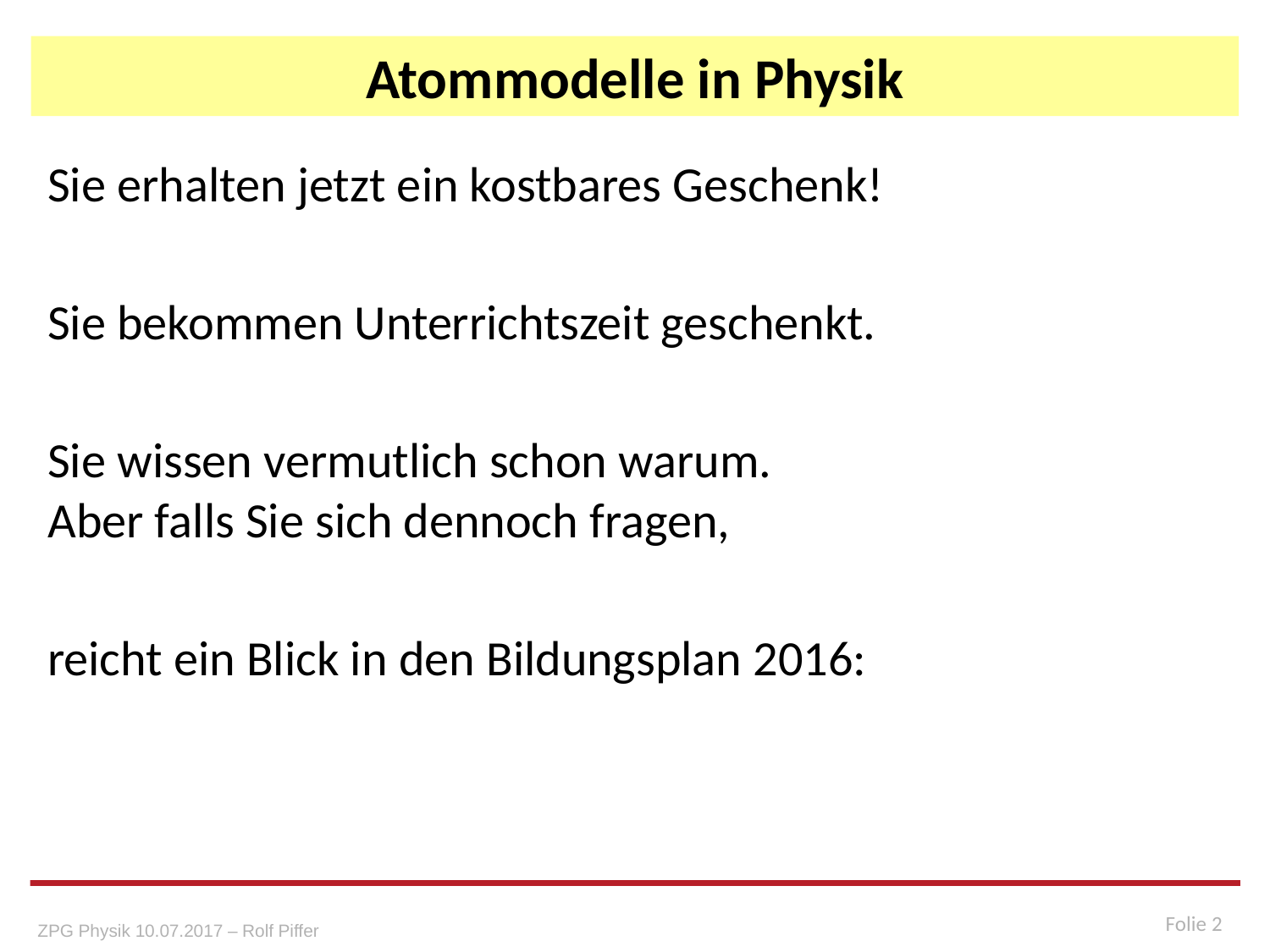

# Atommodelle in Physik
Sie erhalten jetzt ein kostbares Geschenk!

Sie bekommen Unterrichtszeit geschenkt.

Sie wissen vermutlich schon warum.
Aber falls Sie sich dennoch fragen,

reicht ein Blick in den Bildungsplan 2016:

Folie 2
ZPG Physik 10.07.2017 – Rolf Piffer